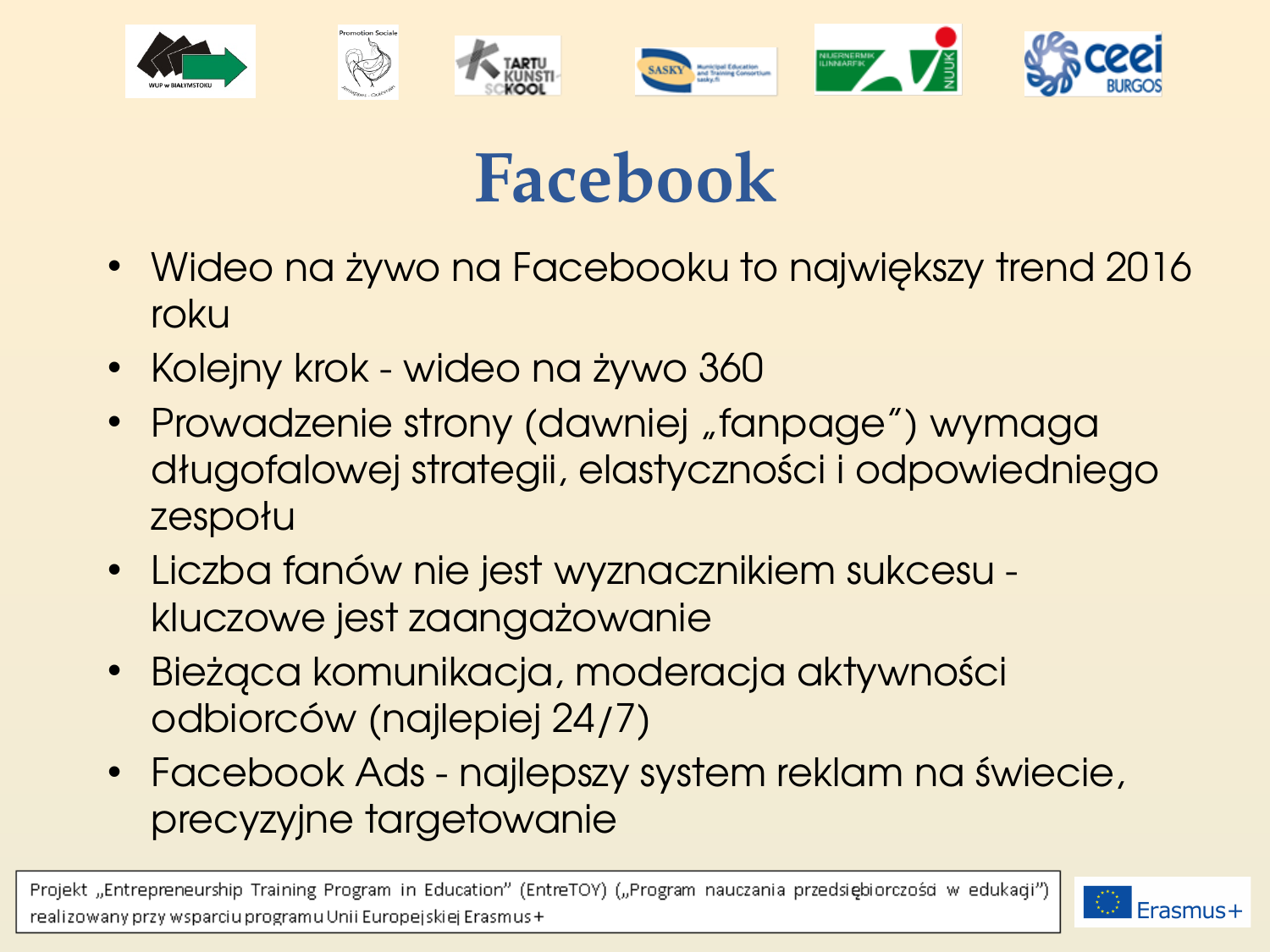

# Facebook
Wideo na żywo na Facebooku to największy trend 2016 roku
Kolejny krok - wideo na żywo 360
Prowadzenie strony (dawniej „fanpage”) wymaga długofalowej strategii, elastyczności i odpowiedniego zespołu
Liczba fanów nie jest wyznacznikiem sukcesu - kluczowe jest zaangażowanie
Bieżąca komunikacja, moderacja aktywności odbiorców (najlepiej 24/7)
Facebook Ads - najlepszy system reklam na świecie, precyzyjne targetowanie